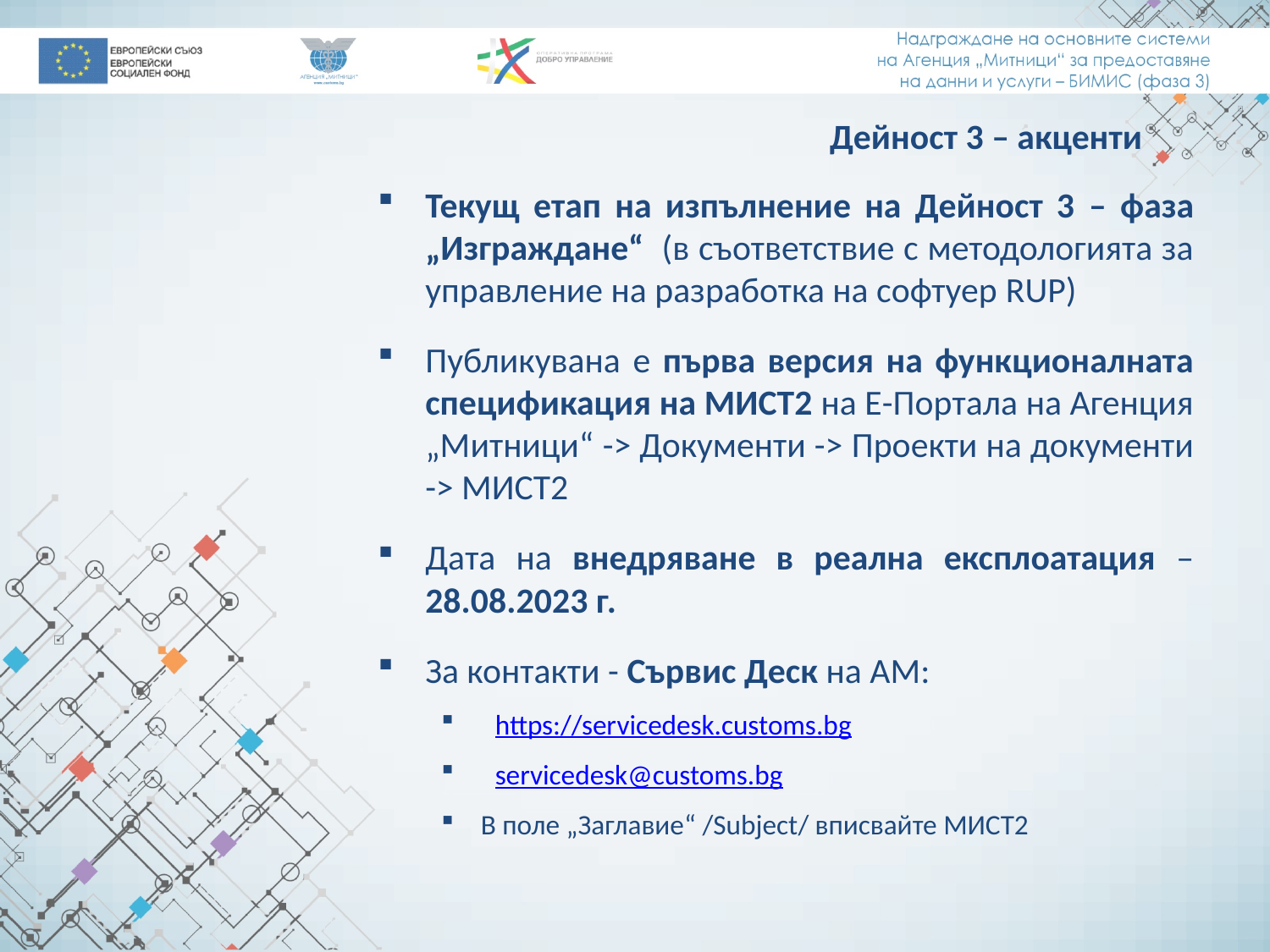

Дейност 3 – акценти
Текущ етап на изпълнение на Дейност 3 – фаза „Изграждане“  (в съответствие с методологията за управление на разработка на софтуер RUP)
Публикувана e първа версия на функционалната спецификация на МИСТ2 на Е-Портала на Агенция „Митници“ -> Документи -> Проекти на документи -> МИСТ2
Дата на внедряване в реална експлоатация – 28.08.2023 г.
За контакти - Сървис Деск на АМ:
 https://servicedesk.customs.bg
 servicedesk@customs.bg
В поле „Заглавие“ /Subject/ вписвайте МИСТ2